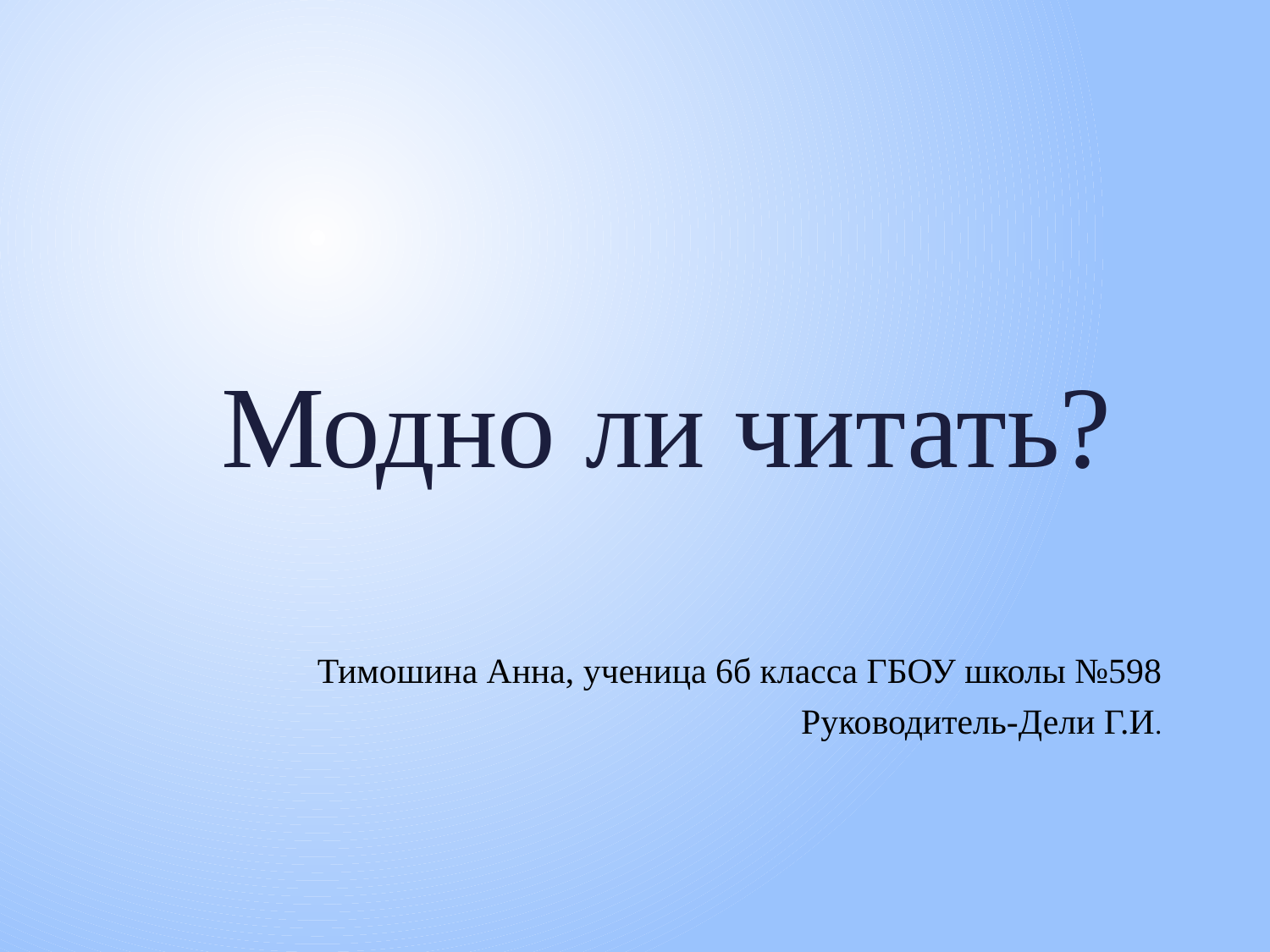

# Модно ли читать?

Тимошина Анна, ученица 6б класса ГБОУ школы №598
Руководитель-Дели Г.И.